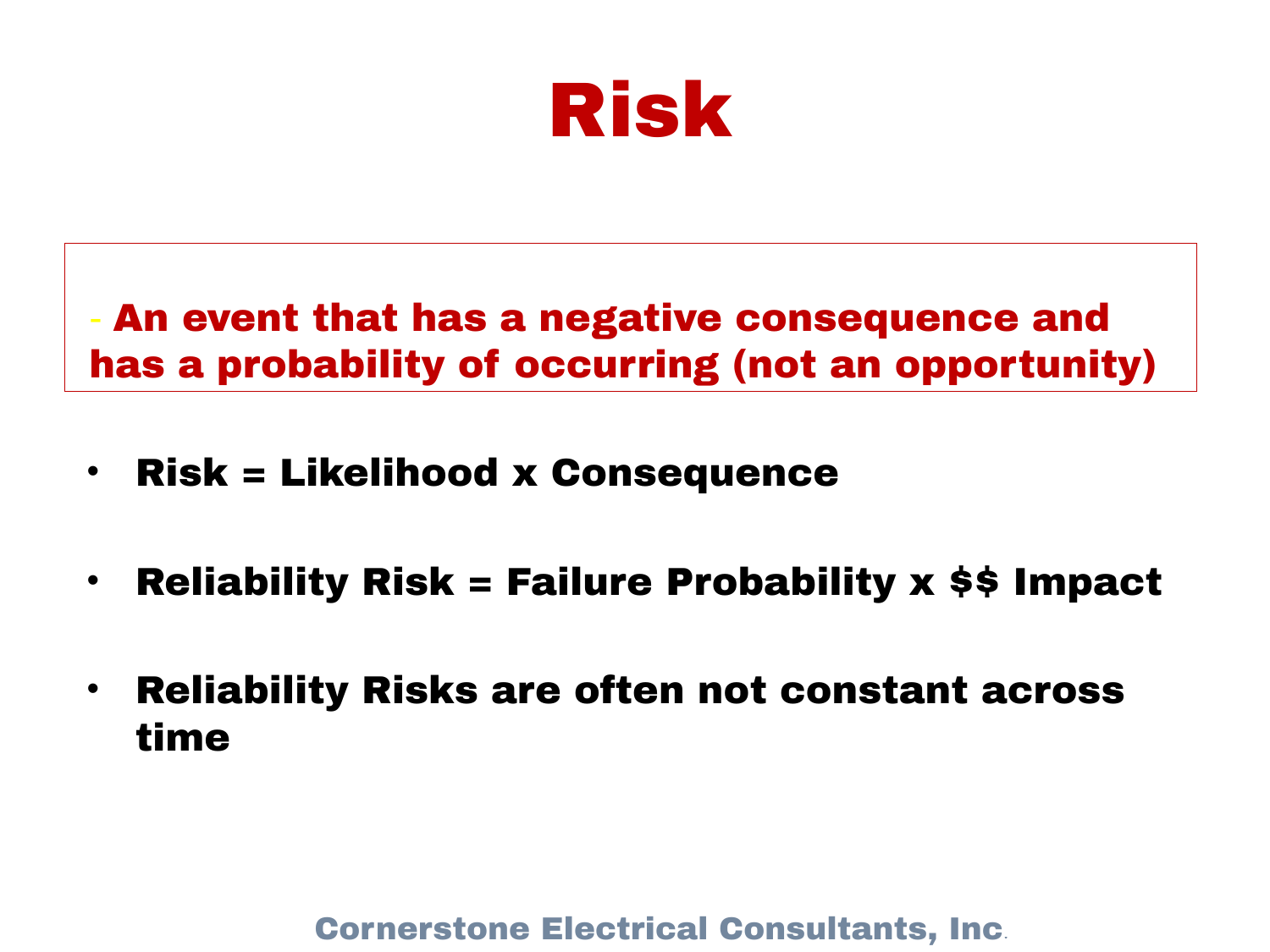

# Risk

- An event that has a negative consequence and has a probability of occurring (not an opportunity)

Risk = Likelihood x Consequence

Reliability Risk = Failure Probability x $$ Impact

Reliability Risks are often not constant across time

Cornerstone Electrical Consultants, Inc.